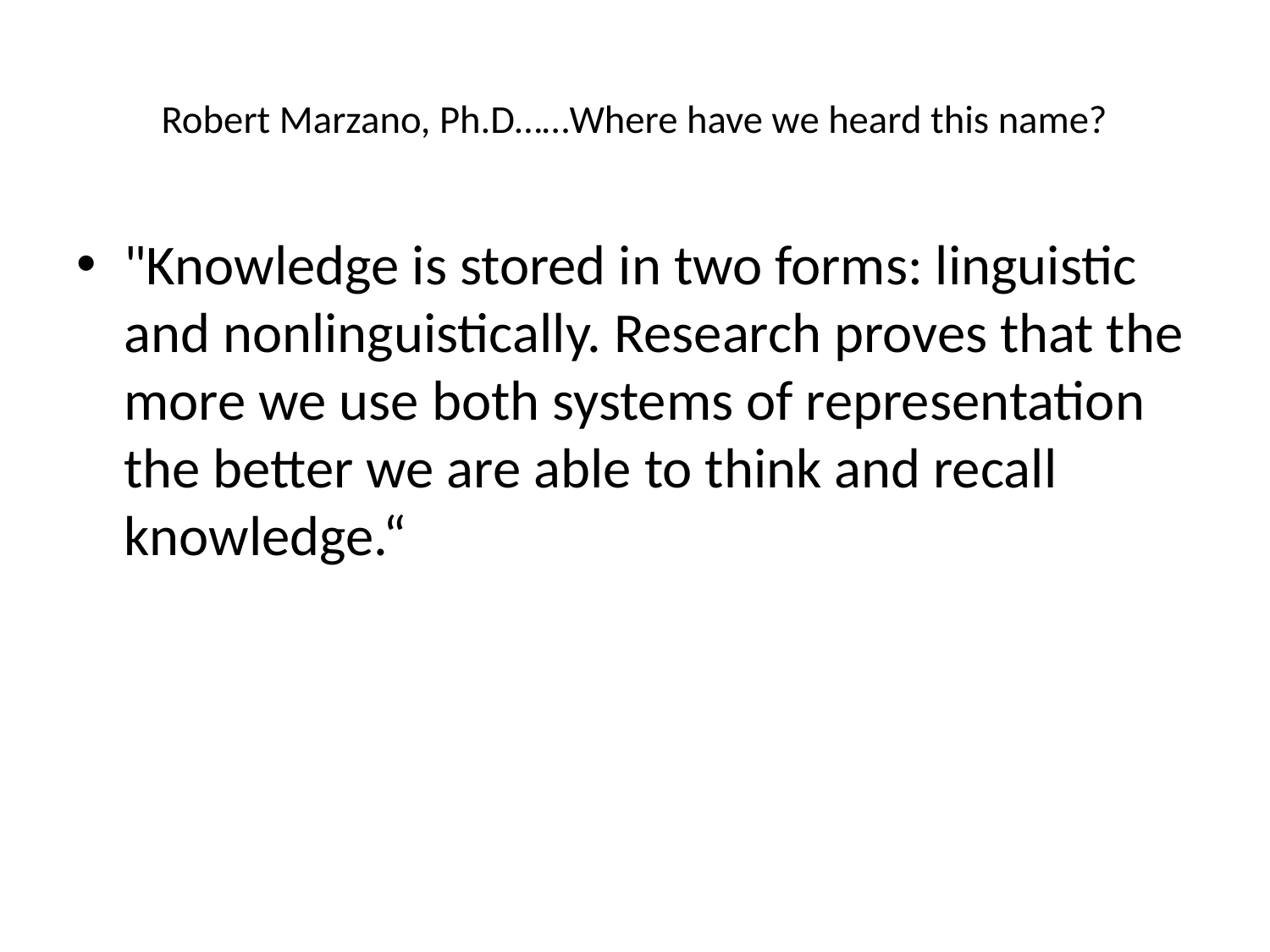

# Robert Marzano, Ph.D……Where have we heard this name?
"Knowledge is stored in two forms: linguistic and nonlinguistically. Research proves that the more we use both systems of representation the better we are able to think and recall knowledge.“